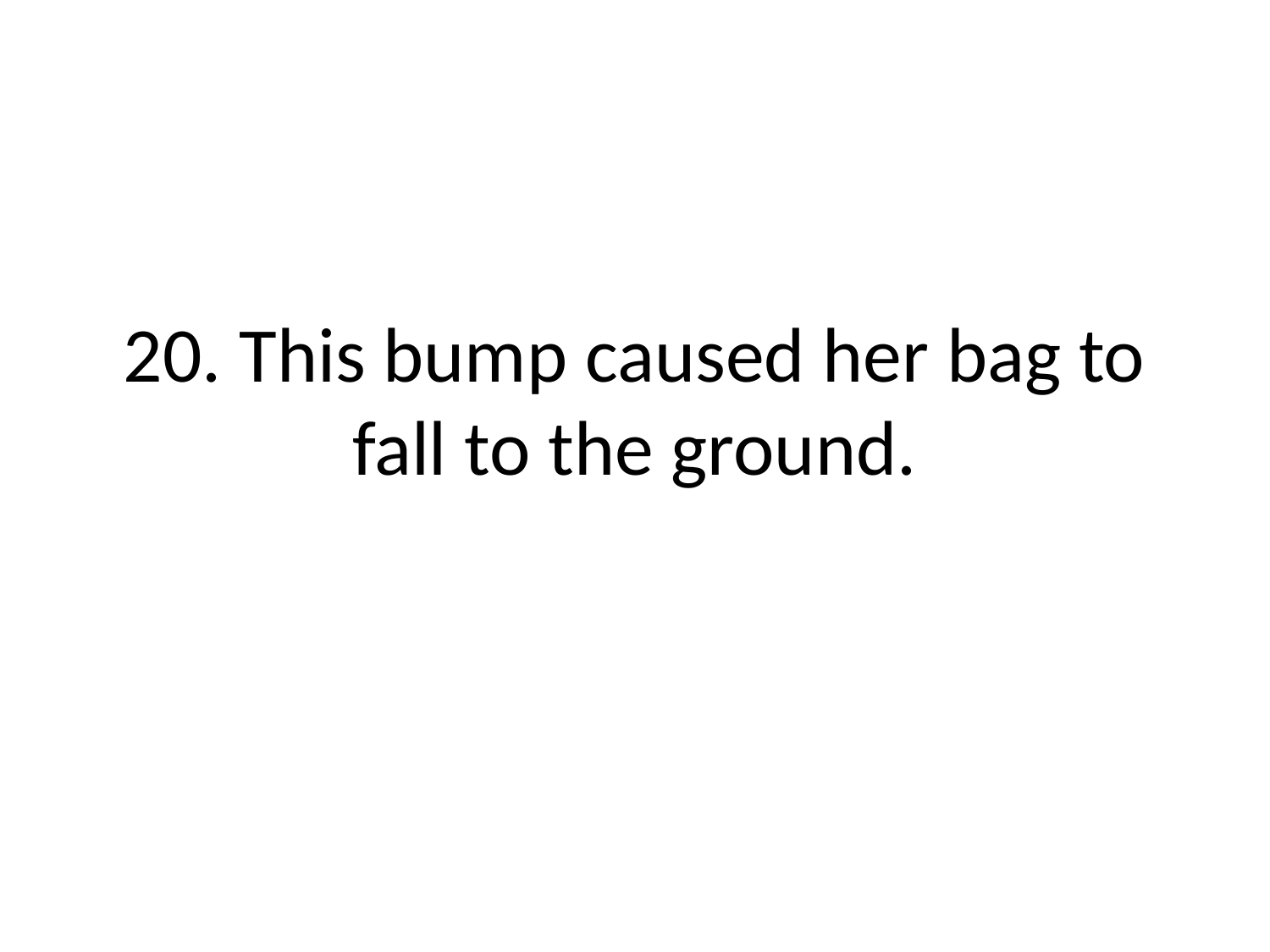

# 20. This bump caused her bag to fall to the ground.